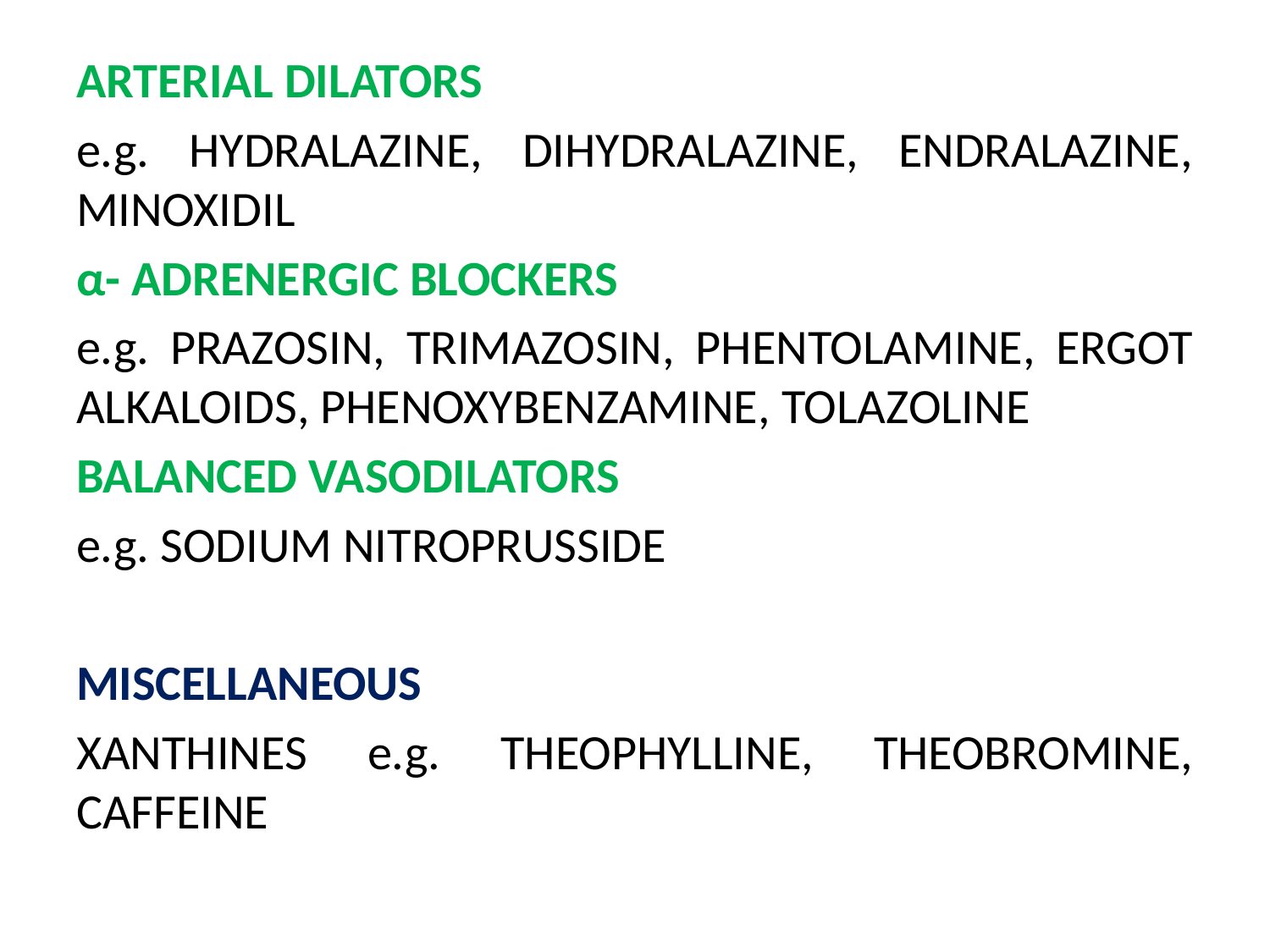

ARTERIAL DILATORS
e.g. HYDRALAZINE, DIHYDRALAZINE, ENDRALAZINE, MINOXIDIL
α- ADRENERGIC BLOCKERS
e.g. PRAZOSIN, TRIMAZOSIN, PHENTOLAMINE, ERGOT ALKALOIDS, PHENOXYBENZAMINE, TOLAZOLINE
BALANCED VASODILATORS
e.g. SODIUM NITROPRUSSIDE

MISCELLANEOUS
XANTHINES e.g. THEOPHYLLINE, THEOBROMINE, CAFFEINE